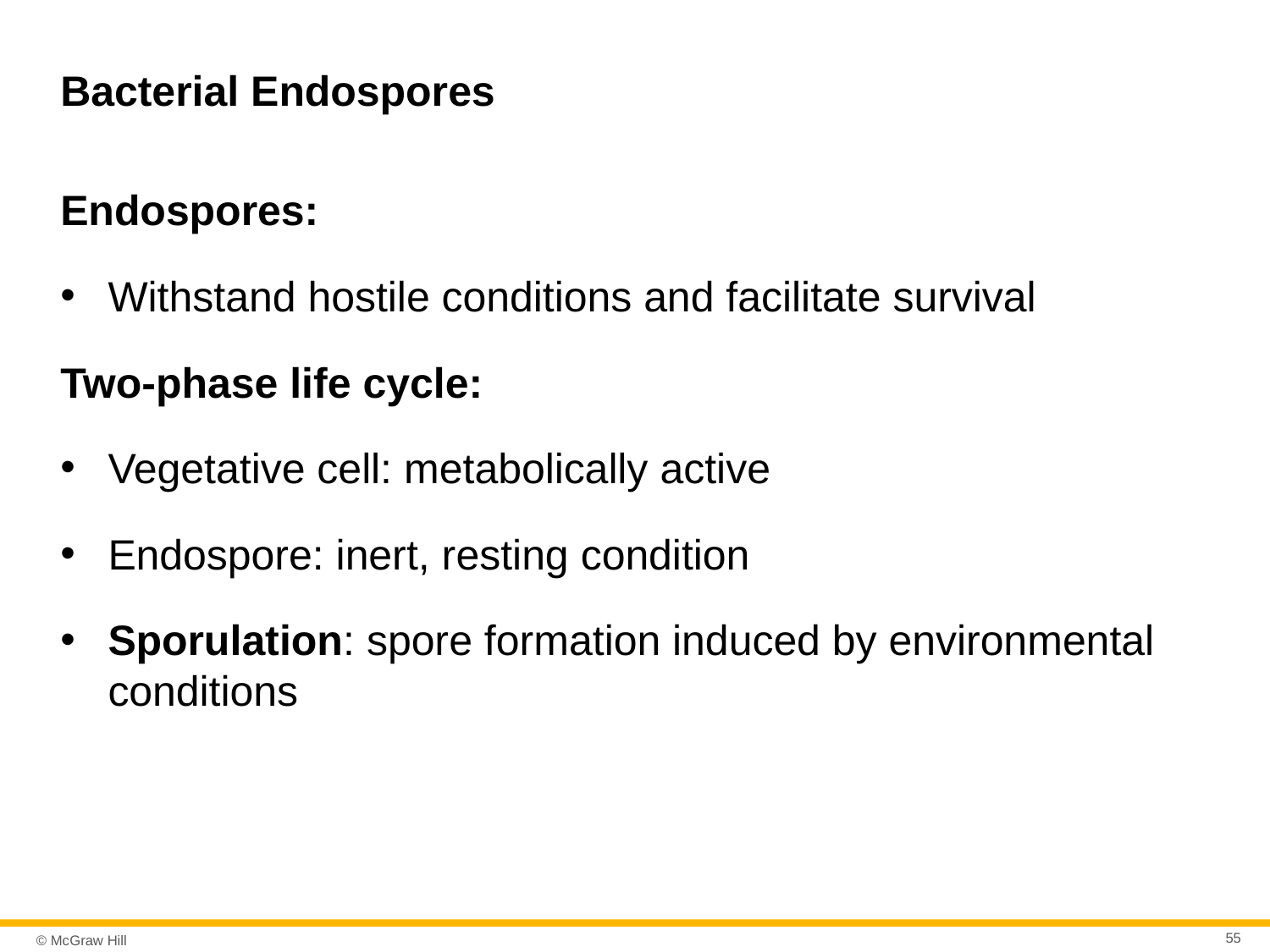

# Bacterial Endospores
Endospores:
Withstand hostile conditions and facilitate survival
Two-phase life cycle:
Vegetative cell: metabolically active
Endospore: inert, resting condition
Sporulation: spore formation induced by environmental conditions